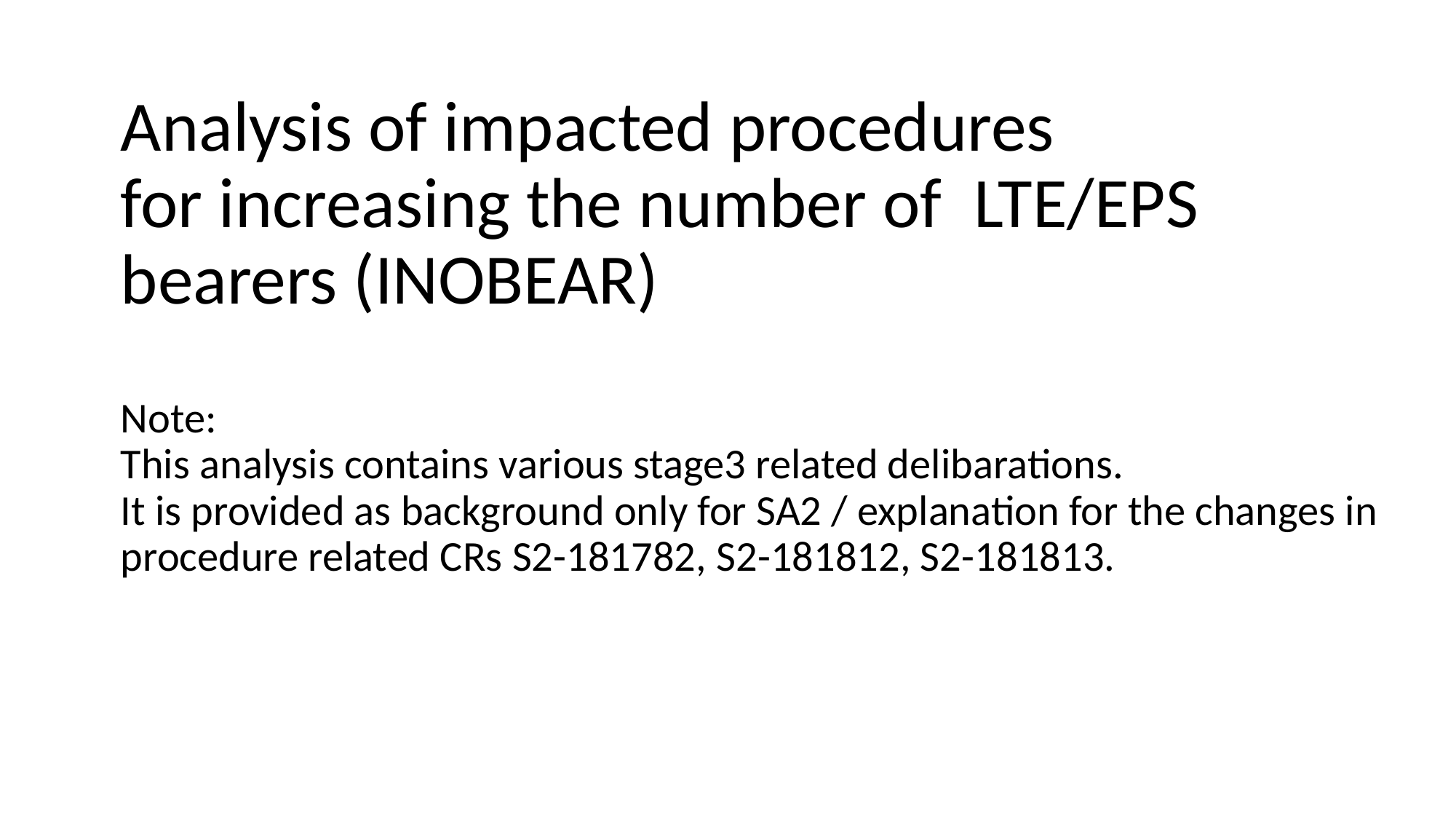

# Analysis of impacted procedures for increasing the number of  LTE/EPS bearers (INOBEAR) Note: This analysis contains various stage3 related delibarations. It is provided as background only for SA2 / explanation for the changes in procedure related CRs S2-181782, S2-181812, S2-181813.